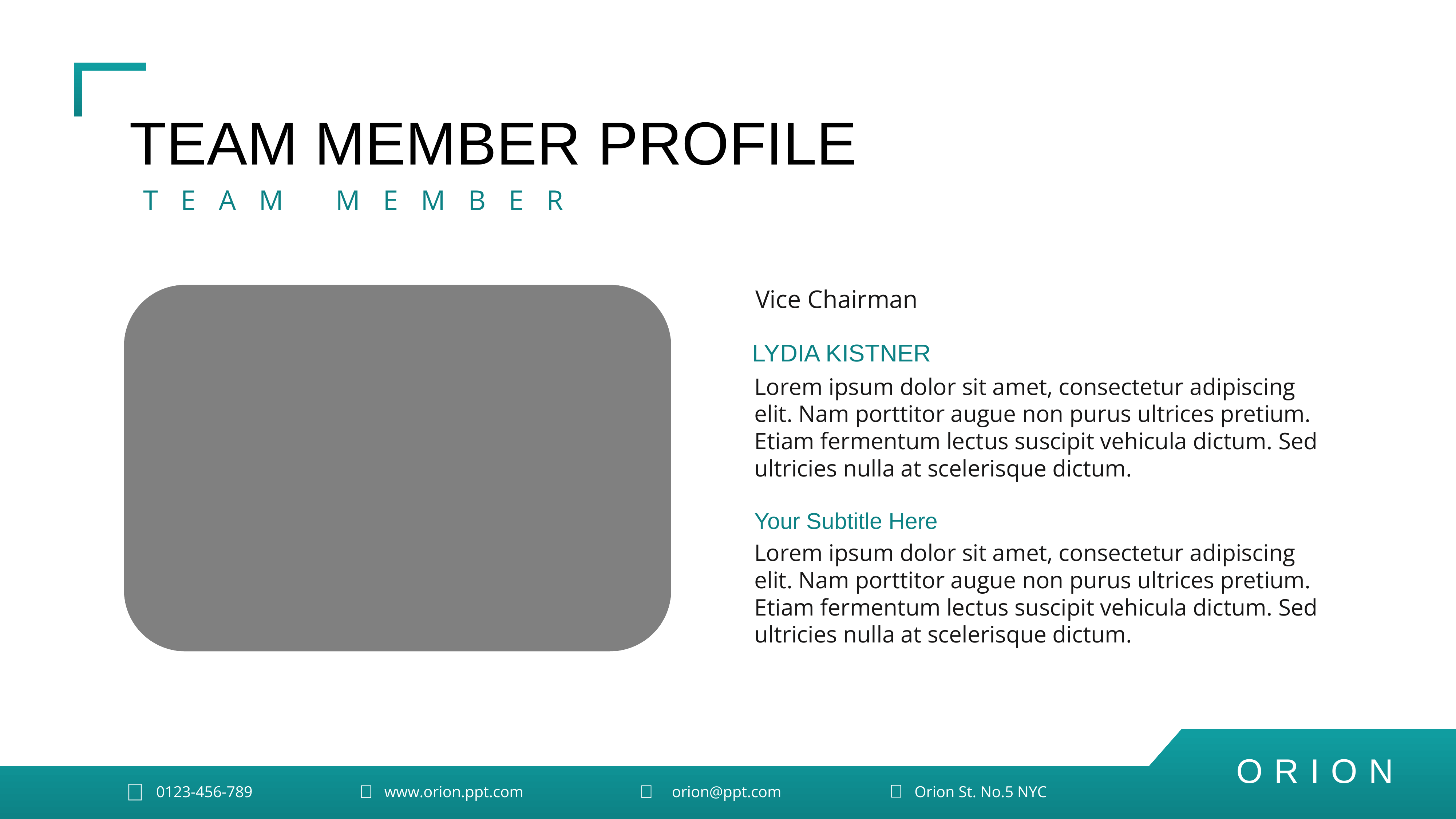

TEAM MEMBER PROFILE
TEAM MEMBER
Vice Chairman

LYDIA KISTNER
Lorem ipsum dolor sit amet, consectetur adipiscing elit. Nam porttitor augue non purus ultrices pretium. Etiam fermentum lectus suscipit vehicula dictum. Sed ultricies nulla at scelerisque dictum.
Your Subtitle Here
Lorem ipsum dolor sit amet, consectetur adipiscing elit. Nam porttitor augue non purus ultrices pretium. Etiam fermentum lectus suscipit vehicula dictum. Sed ultricies nulla at scelerisque dictum.